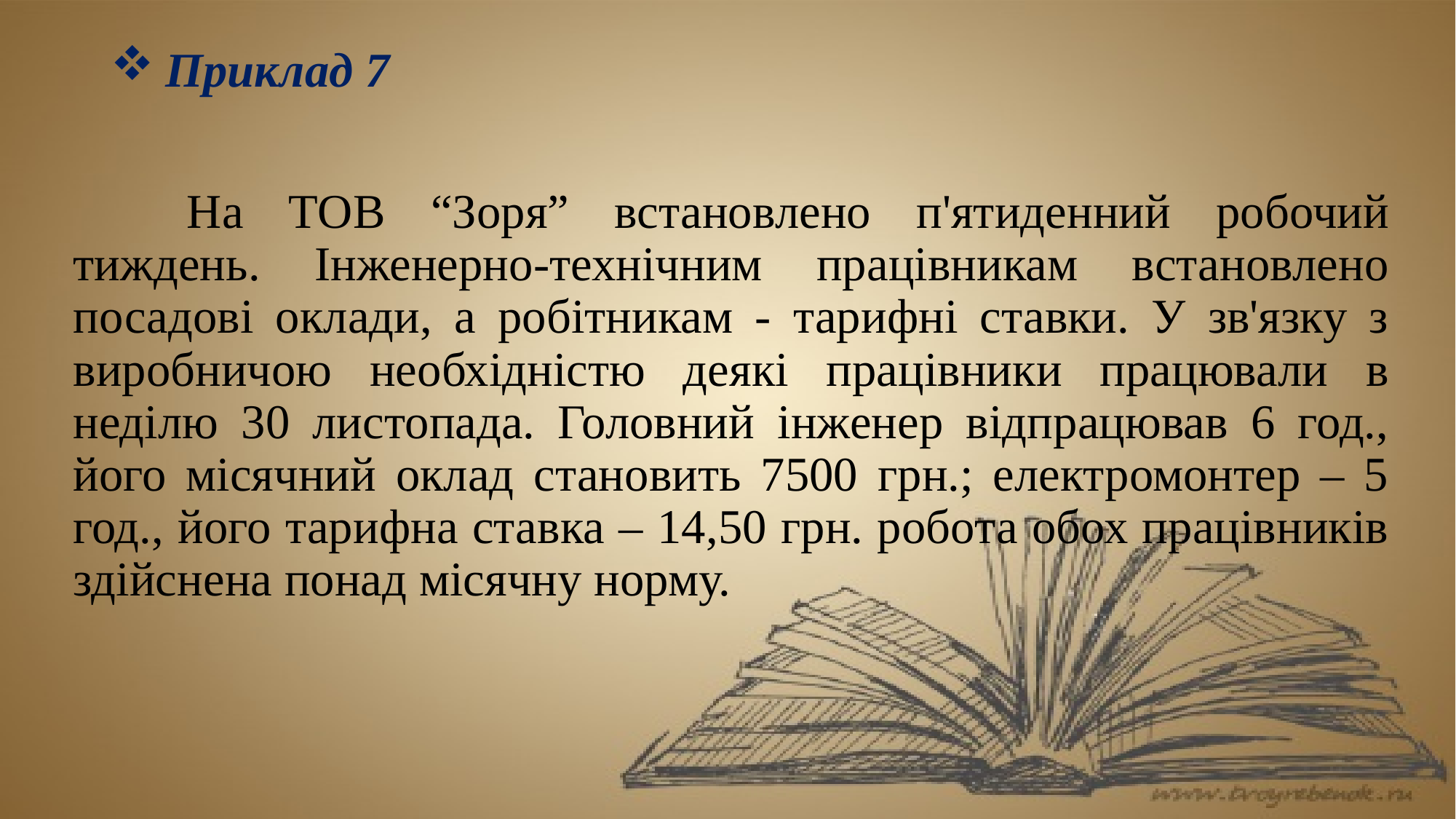

# Приклад 7

 На ТОВ “Зоря” встановлено п'ятиденний робочий тиждень. Інженерно-технічним працівникам встановлено посадові оклади, а робітникам - тарифні ставки. У зв'язку з виробничою необхідністю деякі працівники працювали в неділю 30 листопада. Головний інженер відпрацював 6 год., його місячний оклад становить 7500 грн.; електромонтер – 5 год., його тарифна ставка – 14,50 грн. робота обох працівників здійснена понад місячну норму.